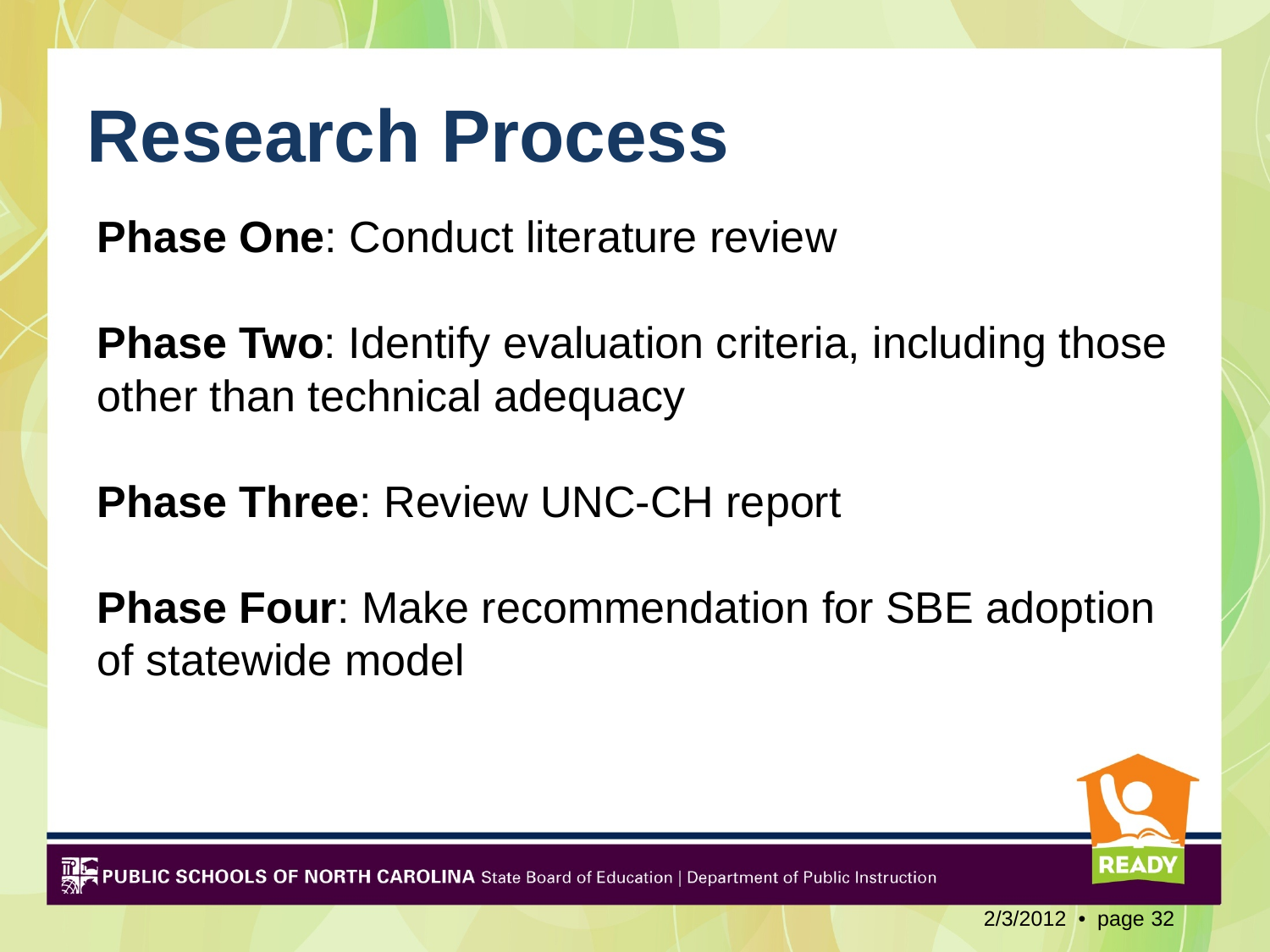

# Research Process
Phase One: Conduct literature review

Phase Two: Identify evaluation criteria, including those other than technical adequacy

Phase Three: Review UNC-CH report

Phase Four: Make recommendation for SBE adoption of statewide model

2/3/2012  •  page 32